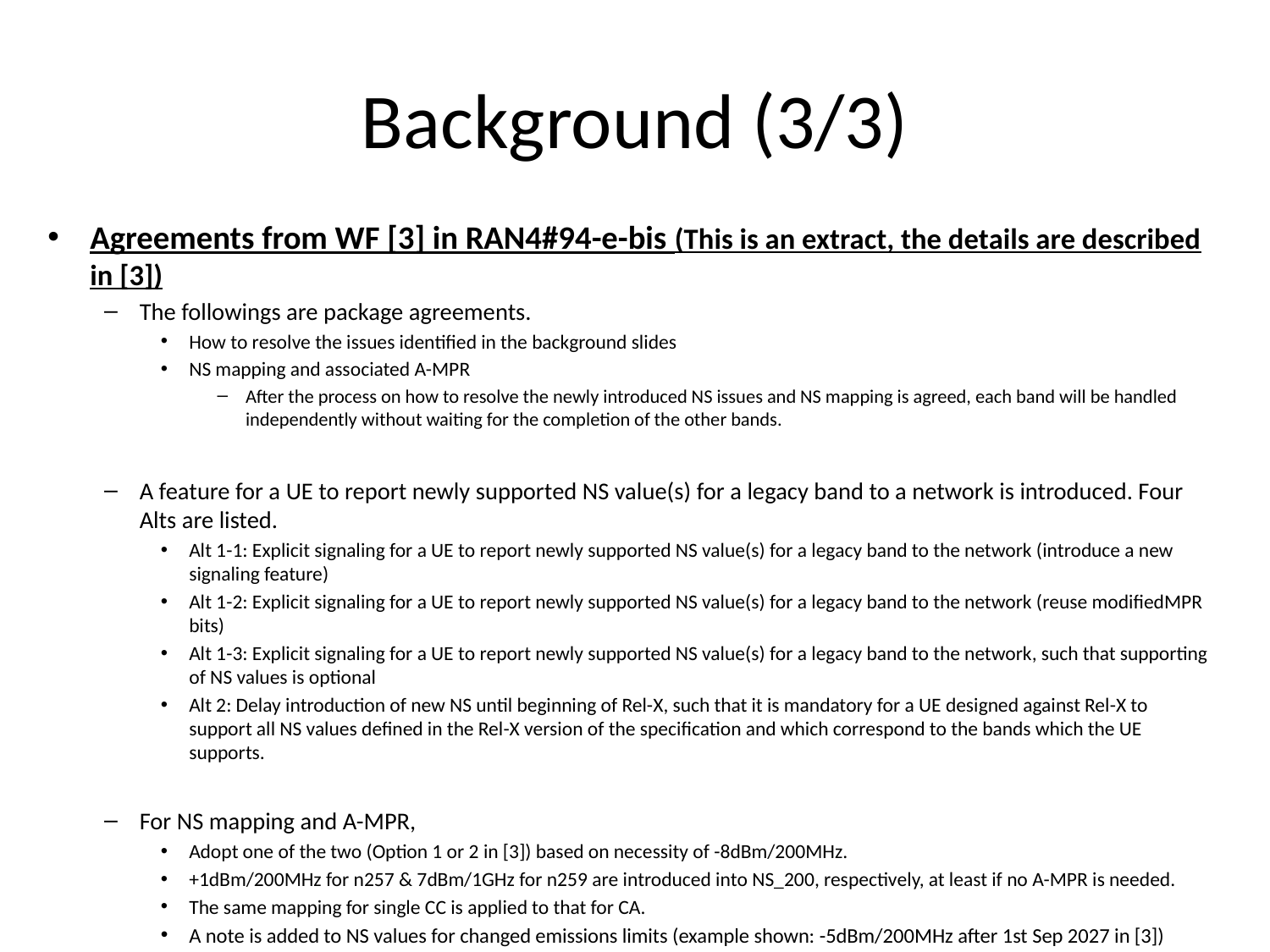

# Background (3/3)
Agreements from WF [3] in RAN4#94-e-bis (This is an extract, the details are described in [3])
The followings are package agreements.
How to resolve the issues identified in the background slides
NS mapping and associated A-MPR
After the process on how to resolve the newly introduced NS issues and NS mapping is agreed, each band will be handled independently without waiting for the completion of the other bands.

A feature for a UE to report newly supported NS value(s) for a legacy band to a network is introduced. Four Alts are listed.
Alt 1-1: Explicit signaling for a UE to report newly supported NS value(s) for a legacy band to the network (introduce a new signaling feature)
Alt 1-2: Explicit signaling for a UE to report newly supported NS value(s) for a legacy band to the network (reuse modifiedMPR bits)
Alt 1-3: Explicit signaling for a UE to report newly supported NS value(s) for a legacy band to the network, such that supporting of NS values is optional
Alt 2: Delay introduction of new NS until beginning of Rel-X, such that it is mandatory for a UE designed against Rel-X to support all NS values defined in the Rel-X version of the specification and which correspond to the bands which the UE supports.

For NS mapping and A-MPR,
Adopt one of the two (Option 1 or 2 in [3]) based on necessity of -8dBm/200MHz.
+1dBm/200MHz for n257 & 7dBm/1GHz for n259 are introduced into NS_200, respectively, at least if no A-MPR is needed.
The same mapping for single CC is applied to that for CA.
A note is added to NS values for changed emissions limits (example shown: -5dBm/200MHz after 1st Sep 2027 in [3])